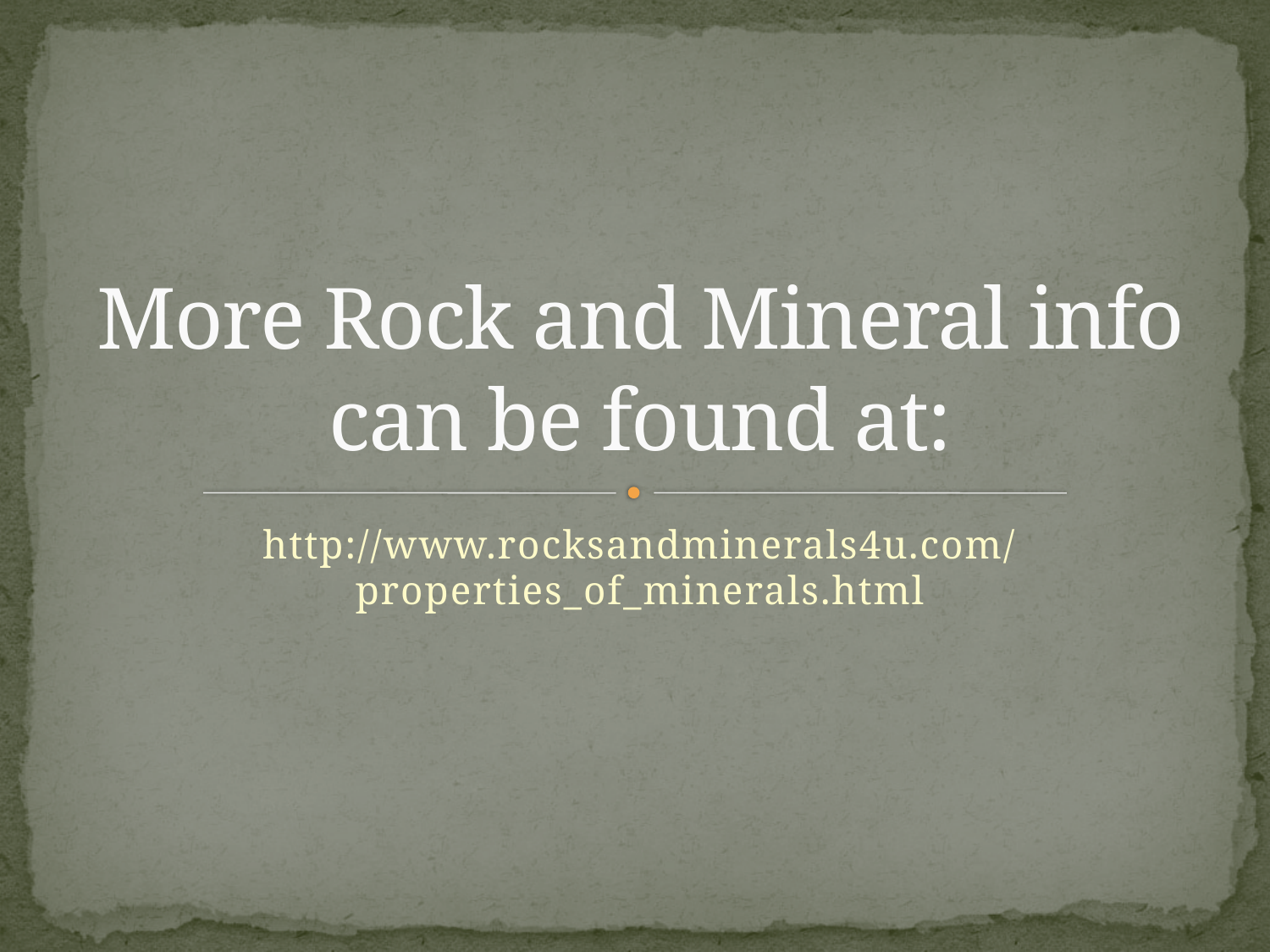

# More Rock and Mineral info can be found at:
http://www.rocksandminerals4u.com/properties_of_minerals.html